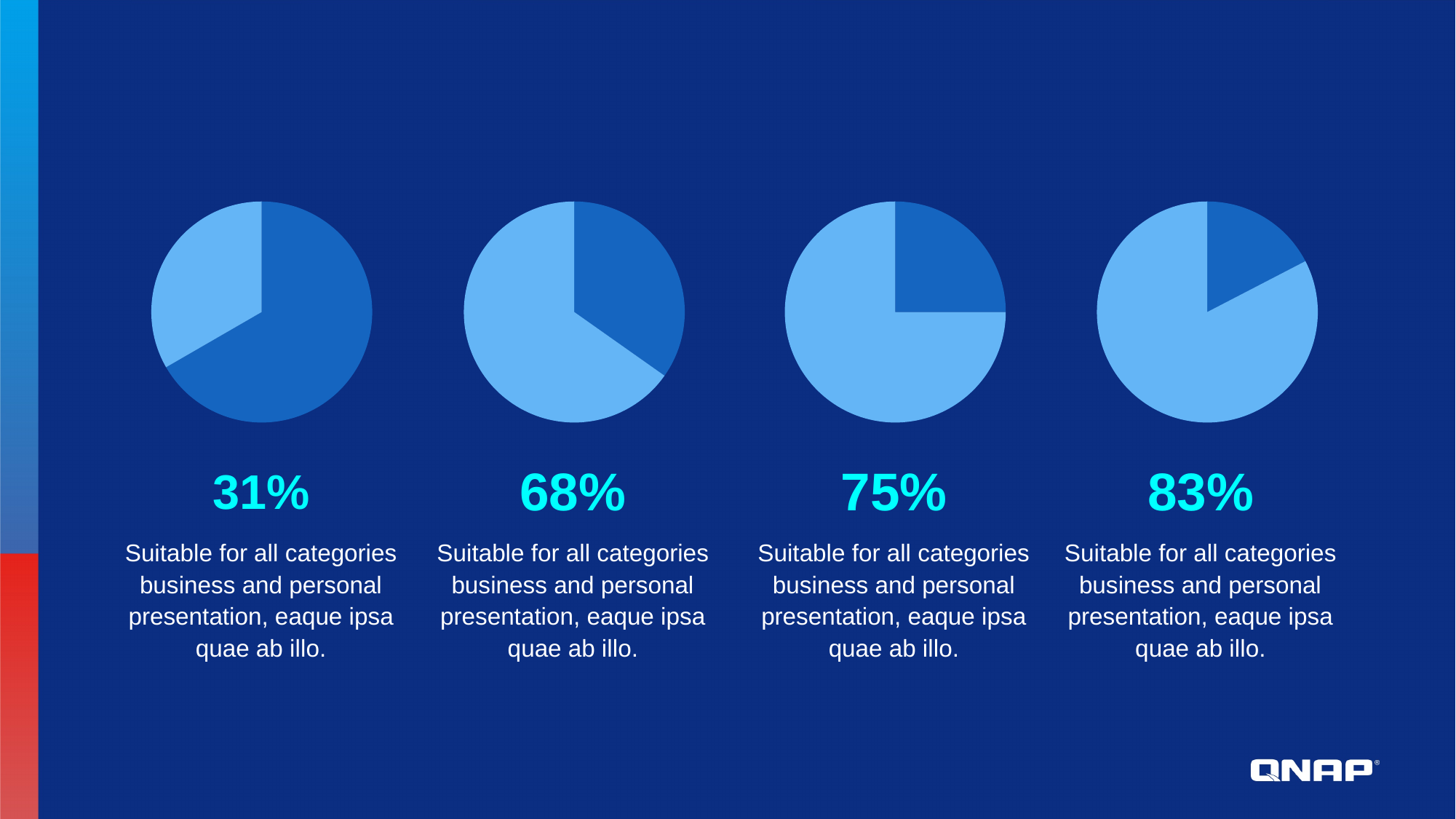

#

### Chart

| Category | Series 1 | Series 2 | Series 3 |
|---|---|---|---|
| Category 1 | 4.0 | 2.4 | 2.0 |
| Category 2 | 19.0 | 5.0 | 2.0 |

### Chart

| Category | Series 1 | Series 2 | Series 3 |
|---|---|---|---|
| Category 1 | 5.0 | 2.4 | 2.0 |
| Category 2 | 15.0 | 5.0 | 2.0 |

### Chart

| Category | Series 1 | Series 2 | Series 3 |
|---|---|---|---|
| Category 1 | 8.0 | 1.0 | 2.0 |
| Category 2 | 15.0 | 5.0 | 2.0 |

### Chart

| Category | Series 1 | Series 2 | Series 3 |
|---|---|---|---|
| Category 1 | 5.0 | 2.4 | 2.0 |
| Category 2 | 2.5 | 5.0 | 2.0 |
68%
75%
83%
31%
Suitable for all categories business and personal presentation, eaque ipsa quae ab illo.
Suitable for all categories business and personal presentation, eaque ipsa quae ab illo.
Suitable for all categories business and personal presentation, eaque ipsa quae ab illo.
Suitable for all categories business and personal presentation, eaque ipsa quae ab illo.